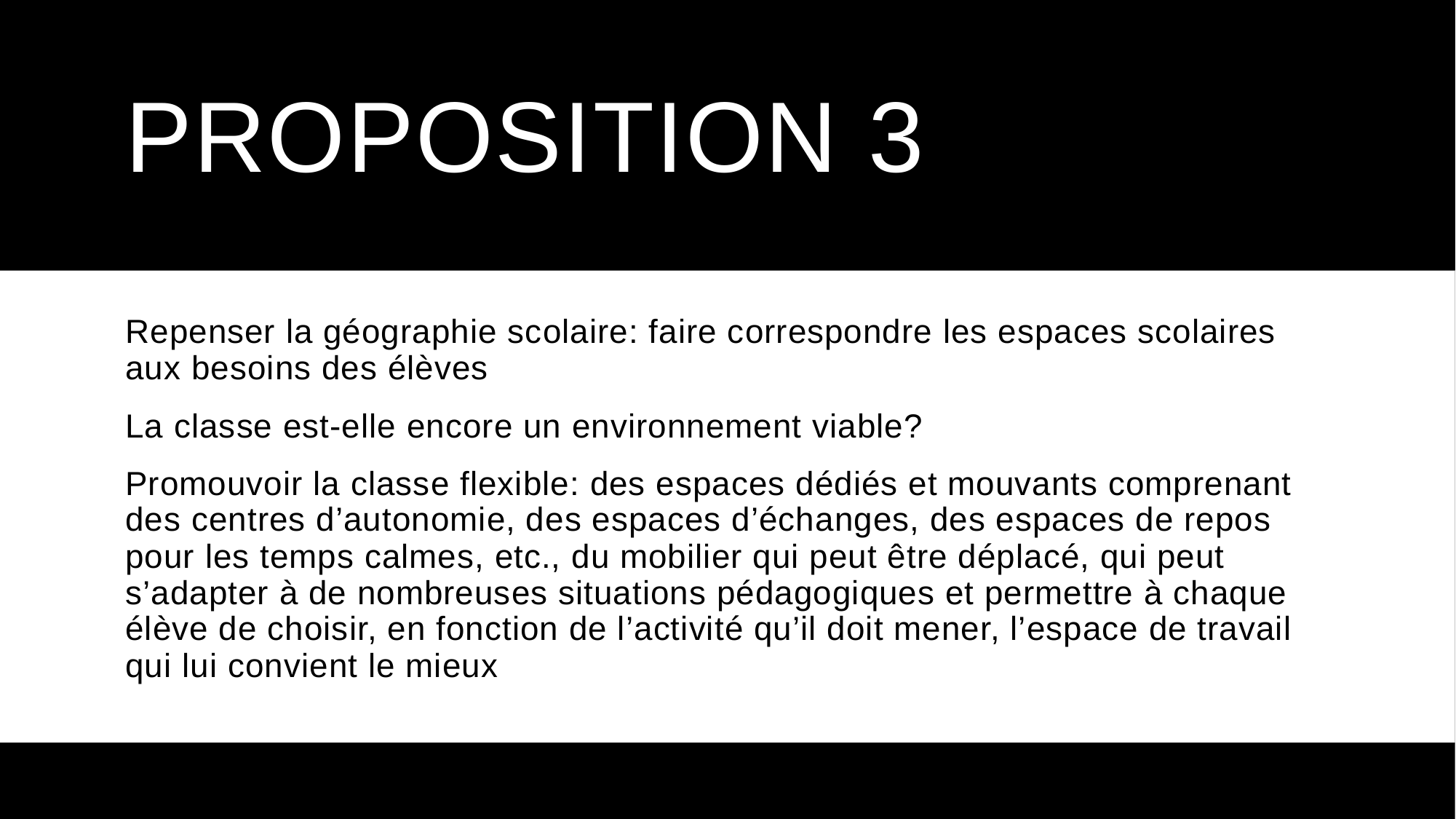

# Proposition 3

Repenser la géographie scolaire: faire correspondre les espaces scolaires aux besoins des élèves
La classe est-elle encore un environnement viable?
Promouvoir la classe flexible: des espaces dédiés et mouvants comprenant des centres d’autonomie, des espaces d’échanges, des espaces de repos pour les temps calmes, etc., du mobilier qui peut être déplacé, qui peut s’adapter à de nombreuses situations pédagogiques et permettre à chaque élève de choisir, en fonction de l’activité qu’il doit mener, l’espace de travail qui lui convient le mieux